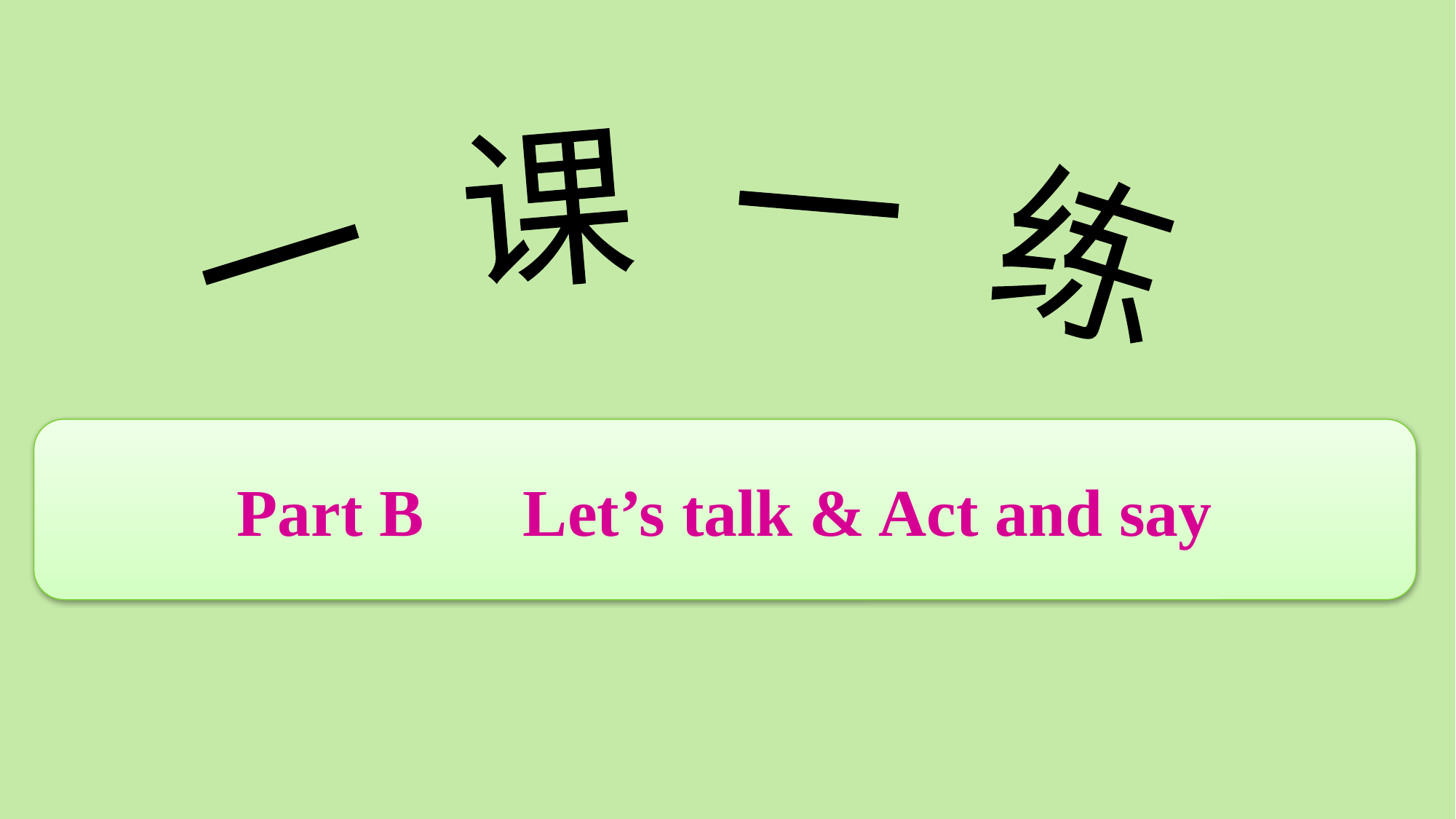

Part B　Let’s talk & Act and say